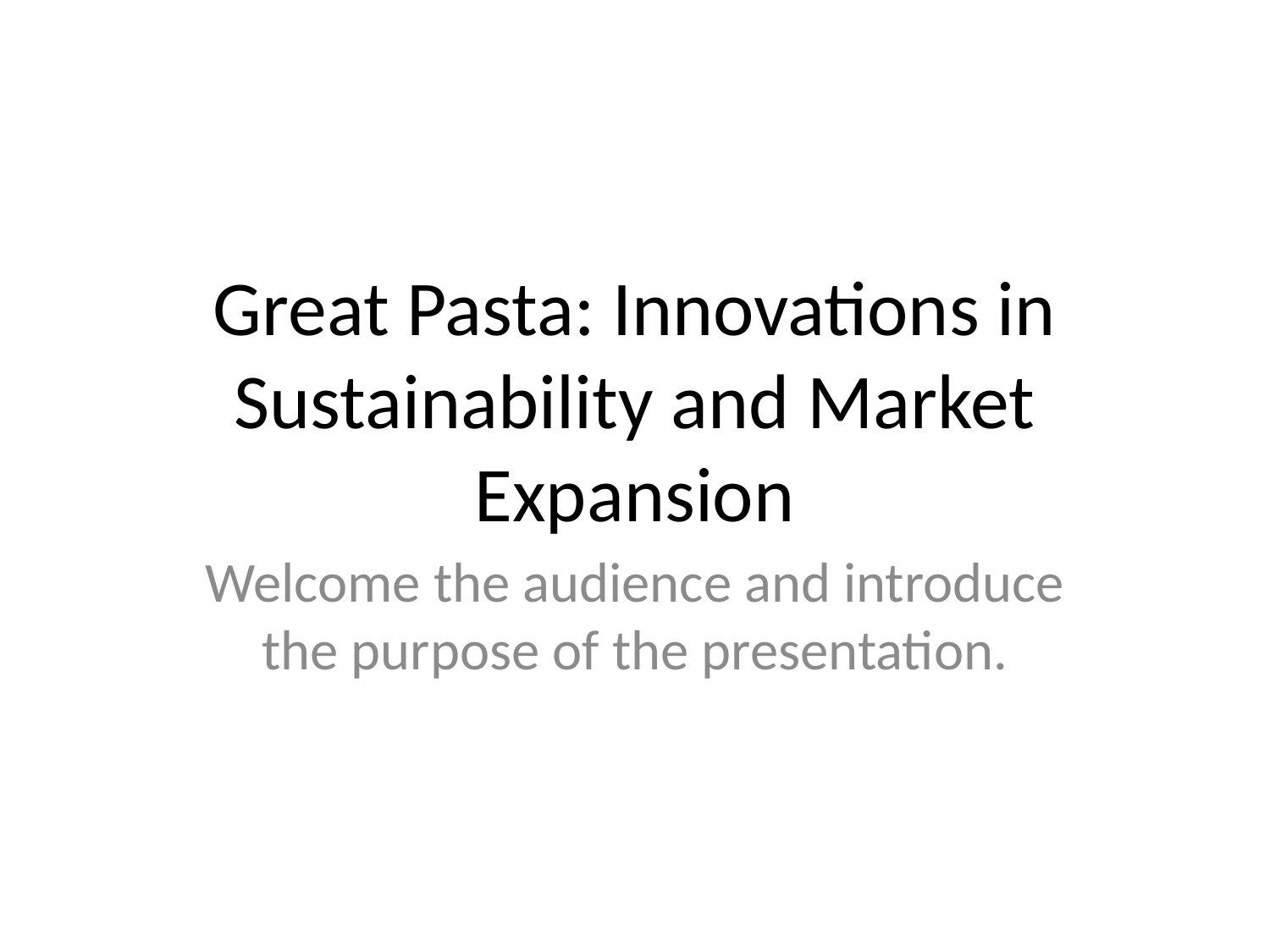

# Great Pasta: Innovations in Sustainability and Market Expansion
Welcome the audience and introduce the purpose of the presentation.